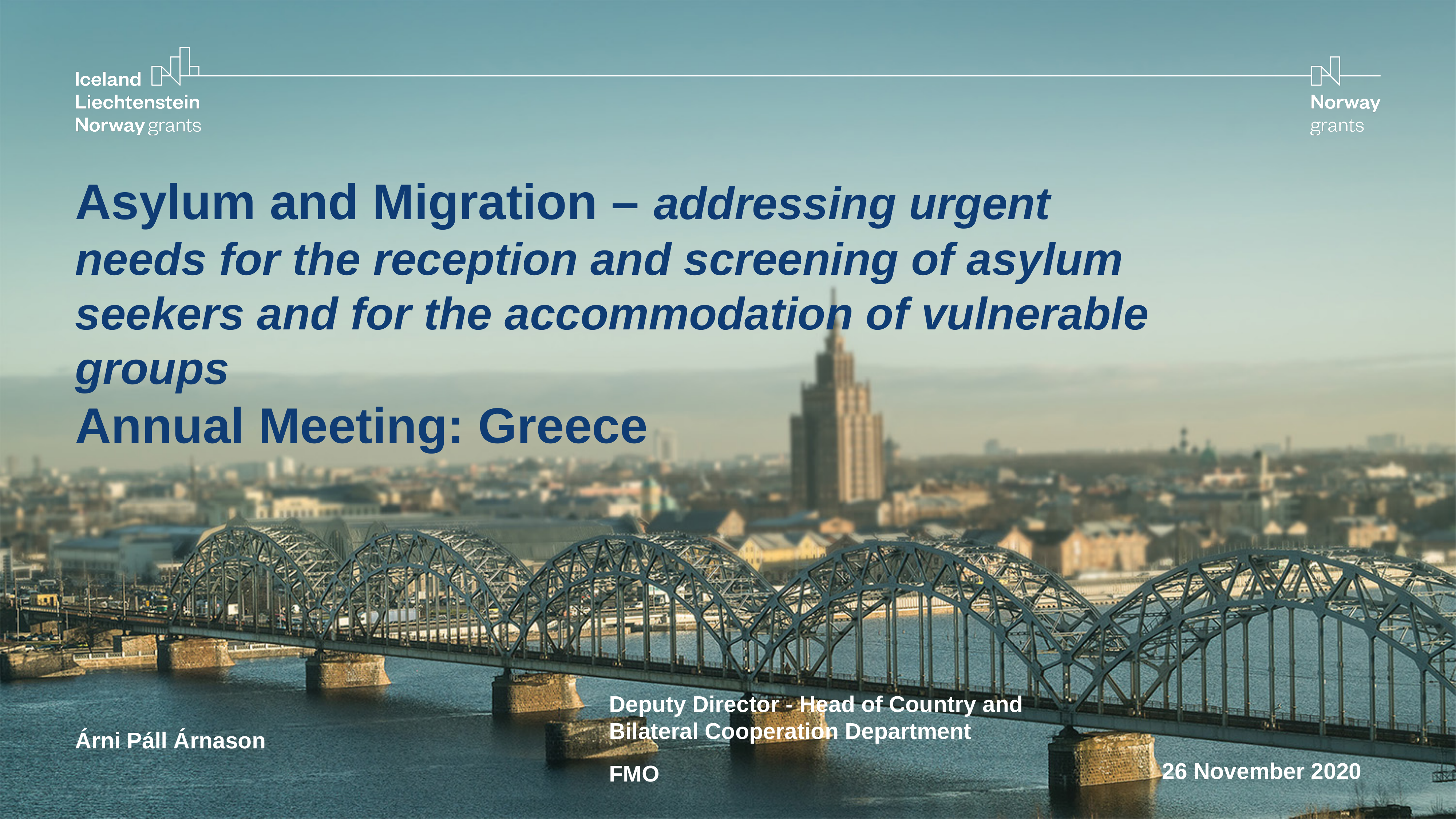

# Asylum and Migration – addressing urgent needs for the reception and screening of asylum seekers and for the accommodation of vulnerable groups Annual Meeting: Greece
Deputy Director - Head of Country and Bilateral Cooperation Department

Árni Páll Árnason
26 November 2020
FMO